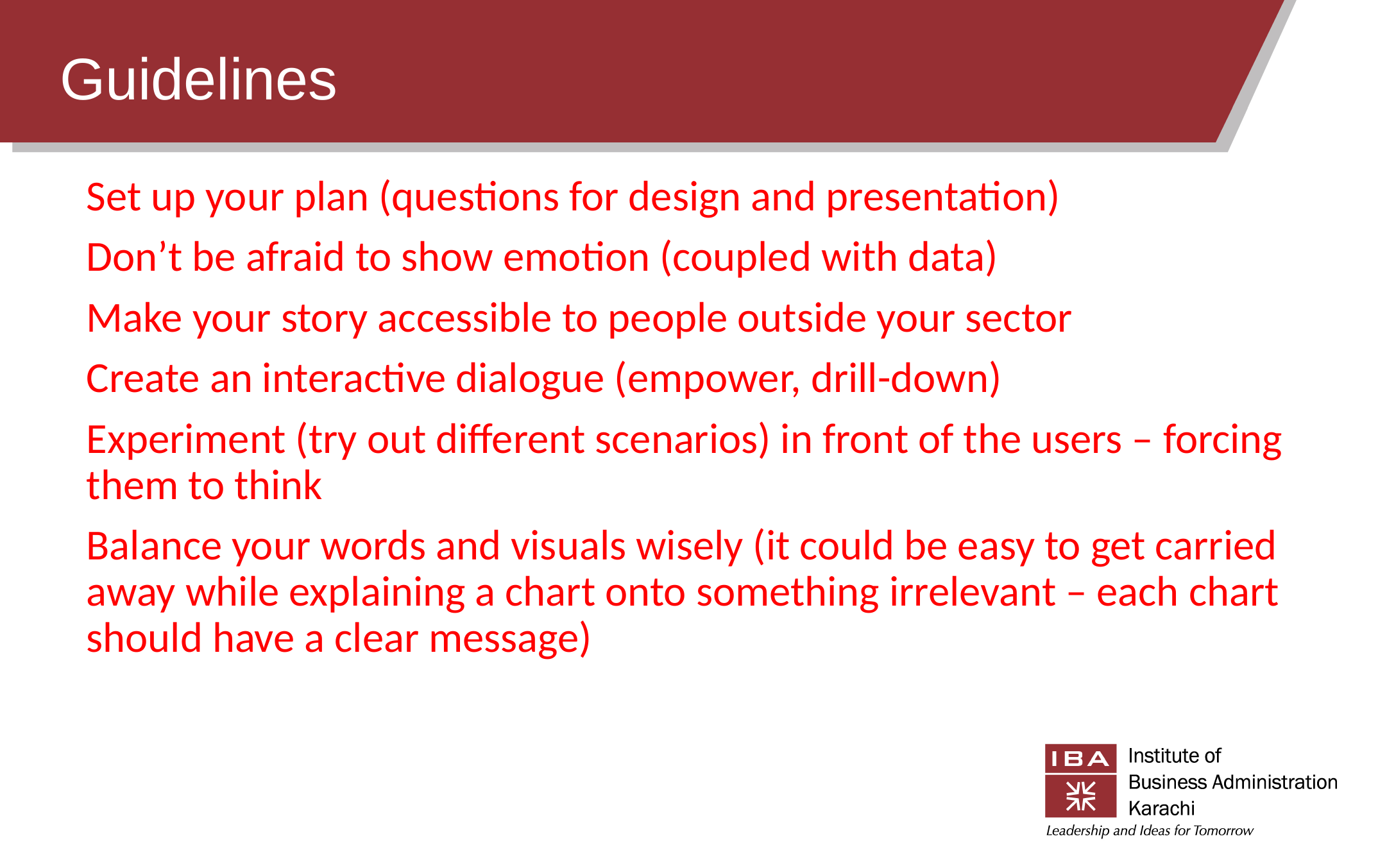

# Guidelines
Set up your plan (questions for design and presentation)
Don’t be afraid to show emotion (coupled with data)
Make your story accessible to people outside your sector
Create an interactive dialogue (empower, drill-down)
Experiment (try out different scenarios) in front of the users – forcing them to think
Balance your words and visuals wisely (it could be easy to get carried away while explaining a chart onto something irrelevant – each chart should have a clear message)